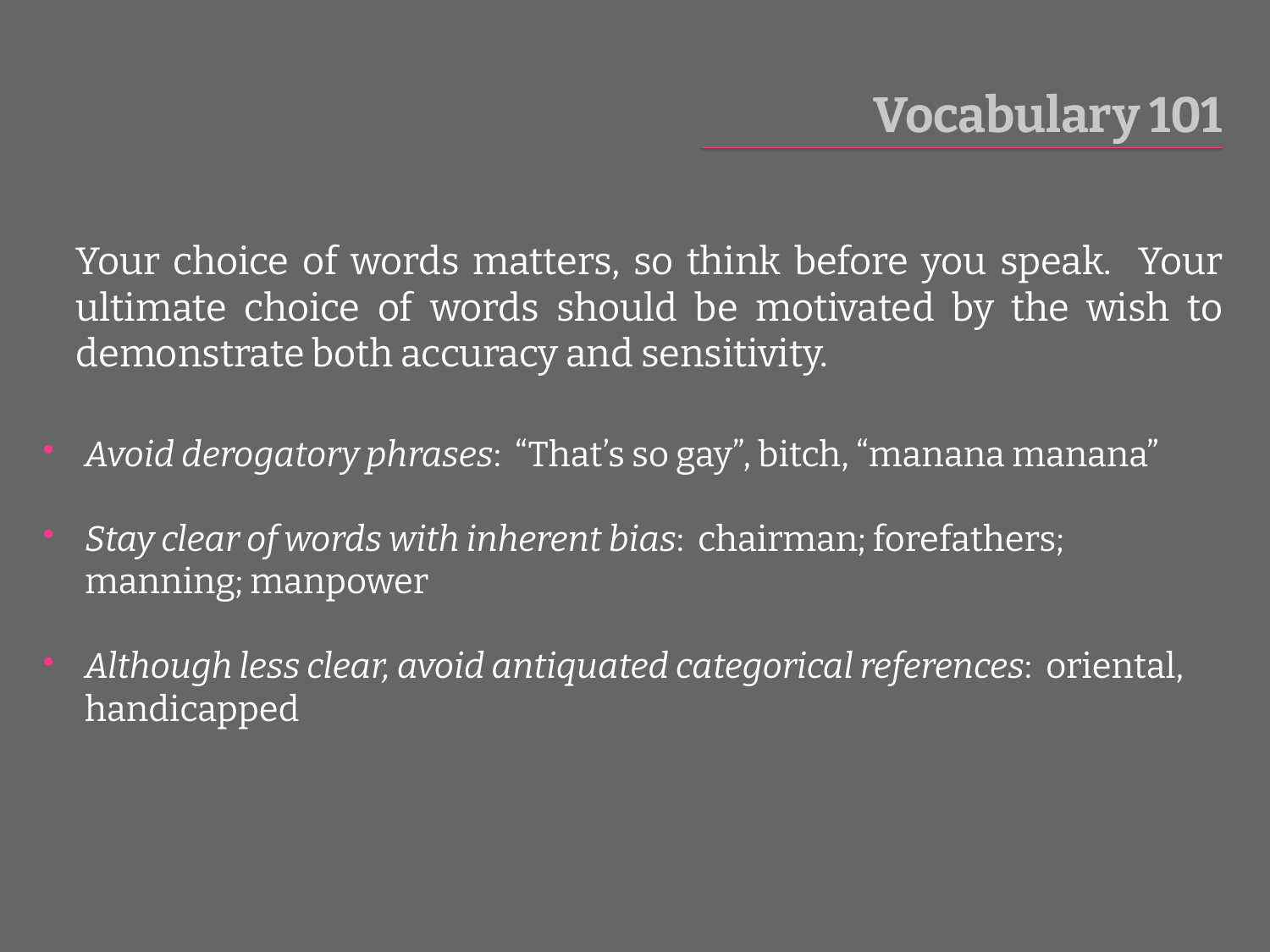

# Vocabulary 101

Your choice of words matters, so think before you speak.  Your ultimate choice of words should be motivated by the wish to demonstrate both accuracy and sensitivity.

Avoid derogatory phrases:  “That’s so gay”, bitch, “manana manana”

Stay clear of words with inherent bias:  chairman; forefathers; manning; manpower

Although less clear, avoid antiquated categorical references:  oriental, handicapped